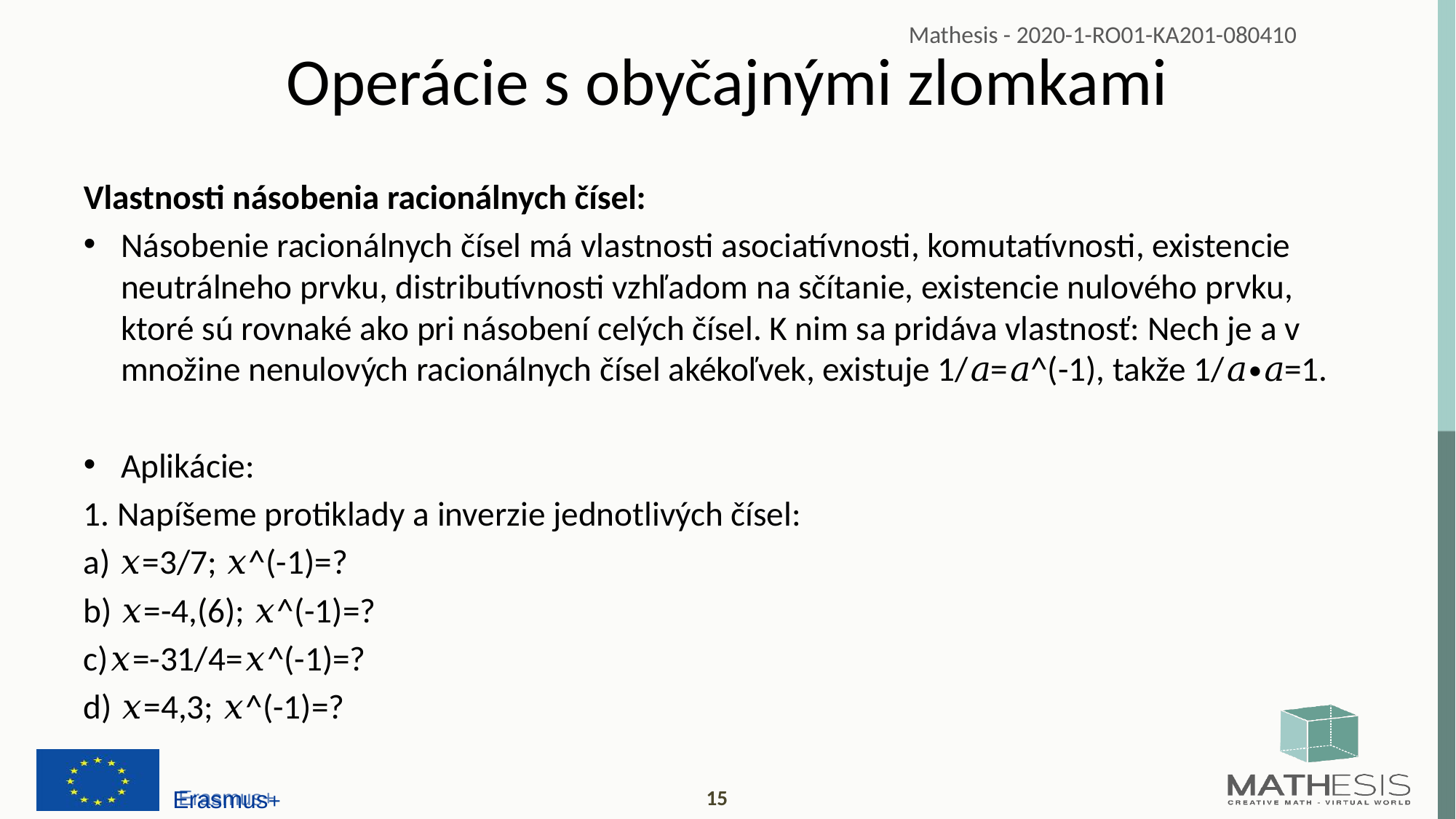

# Operácie s obyčajnými zlomkami
Vlastnosti násobenia racionálnych čísel:
Násobenie racionálnych čísel má vlastnosti asociatívnosti, komutatívnosti, existencie neutrálneho prvku, distributívnosti vzhľadom na sčítanie, existencie nulového prvku, ktoré sú rovnaké ako pri násobení celých čísel. K nim sa pridáva vlastnosť: Nech je a v množine nenulových racionálnych čísel akékoľvek, existuje 1/𝑎=𝑎^(-1), takže 1/𝑎∙𝑎=1.

Aplikácie:
1. Napíšeme protiklady a inverzie jednotlivých čísel:
a) 𝑥=3/7; 𝑥^(-1)=?
b) 𝑥=-4,(6); 𝑥^(-1)=?
c)𝑥=-31/4=𝑥^(-1)=?
d) 𝑥=4,3; 𝑥^(-1)=?